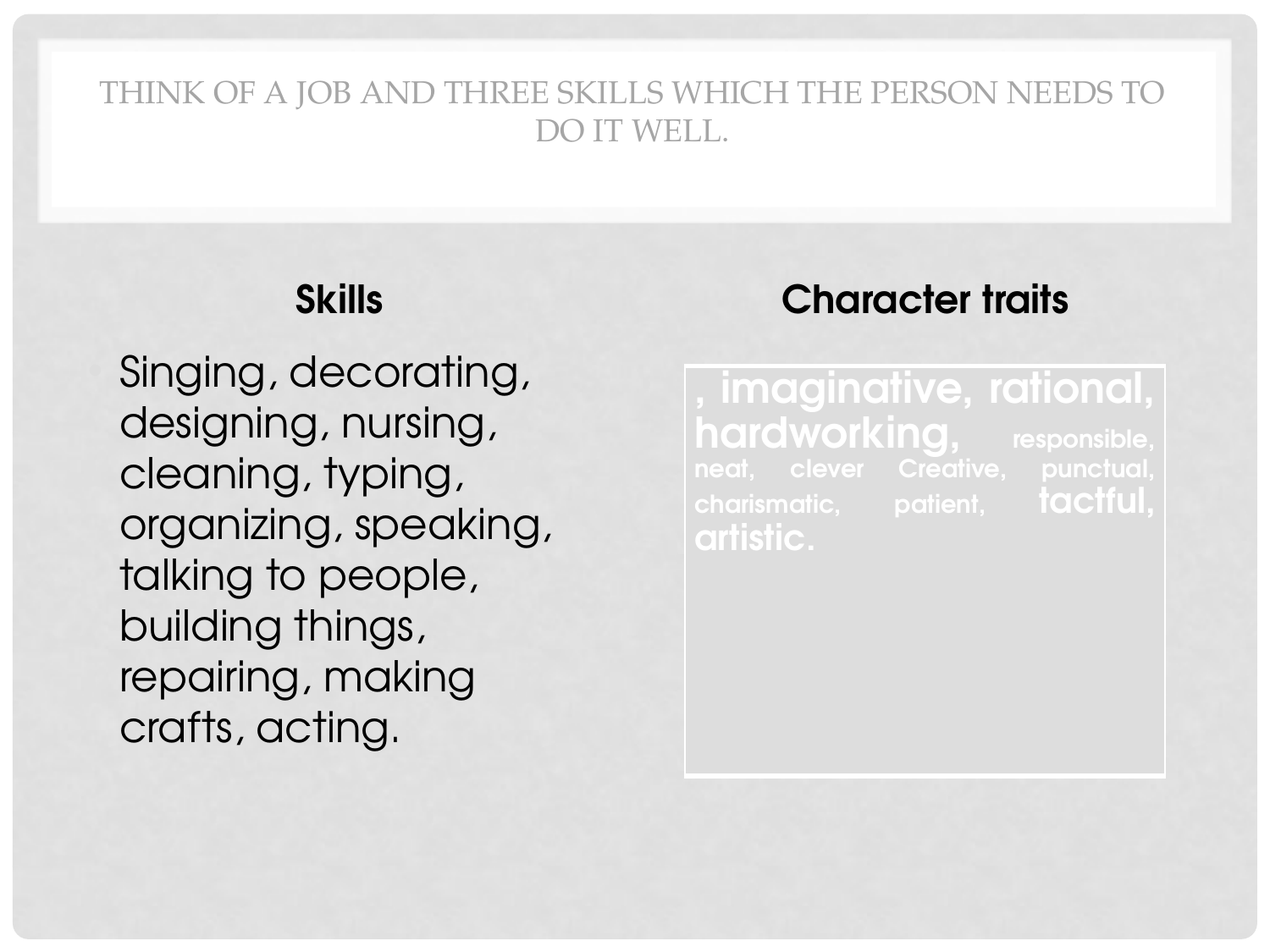

# Think of a job and three skills which the person needs to do it well.
Skills
Character traits
Singing, decorating, designing, nursing, cleaning, typing, organizing, speaking, talking to people, building things, repairing, making crafts, acting.
| , imaginative, rational, hardworking, responsible, neat, clever Creative, punctual, charismatic, patient, tactful, artistic. |
| --- |